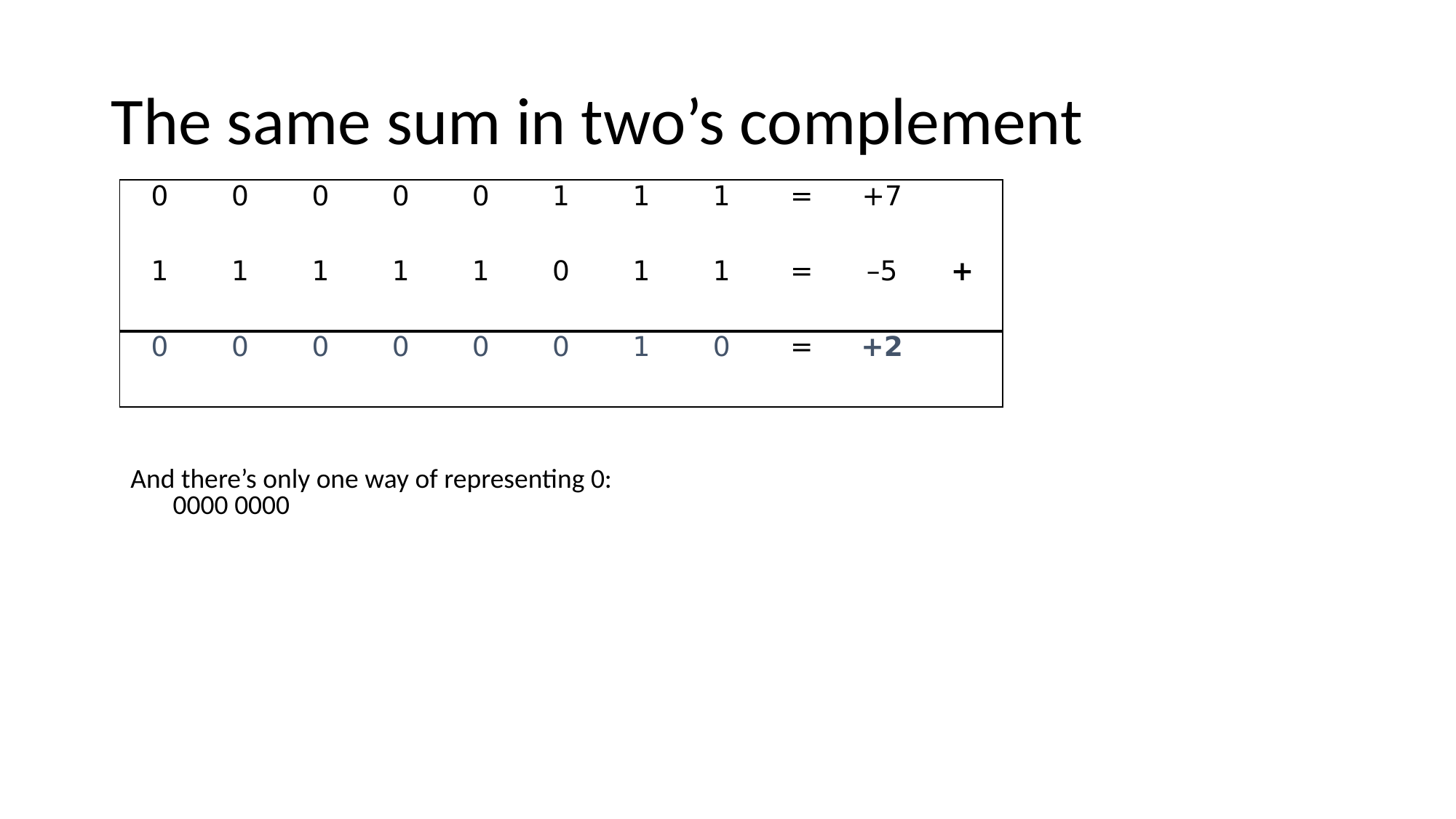

# The same sum in two’s complement
| 0 | 0 | 0 | 0 | 0 | 1 | 1 | 1 | = | +7 |  |
| --- | --- | --- | --- | --- | --- | --- | --- | --- | --- | --- |
| 1 | 1 | 1 | 1 | 1 | 0 | 1 | 1 | = | –5 | + |
| 0 | 0 | 0 | 0 | 0 | 0 | 1 | 0 | = | +2 |  |
And there’s only one way of representing 0:
	0000 0000